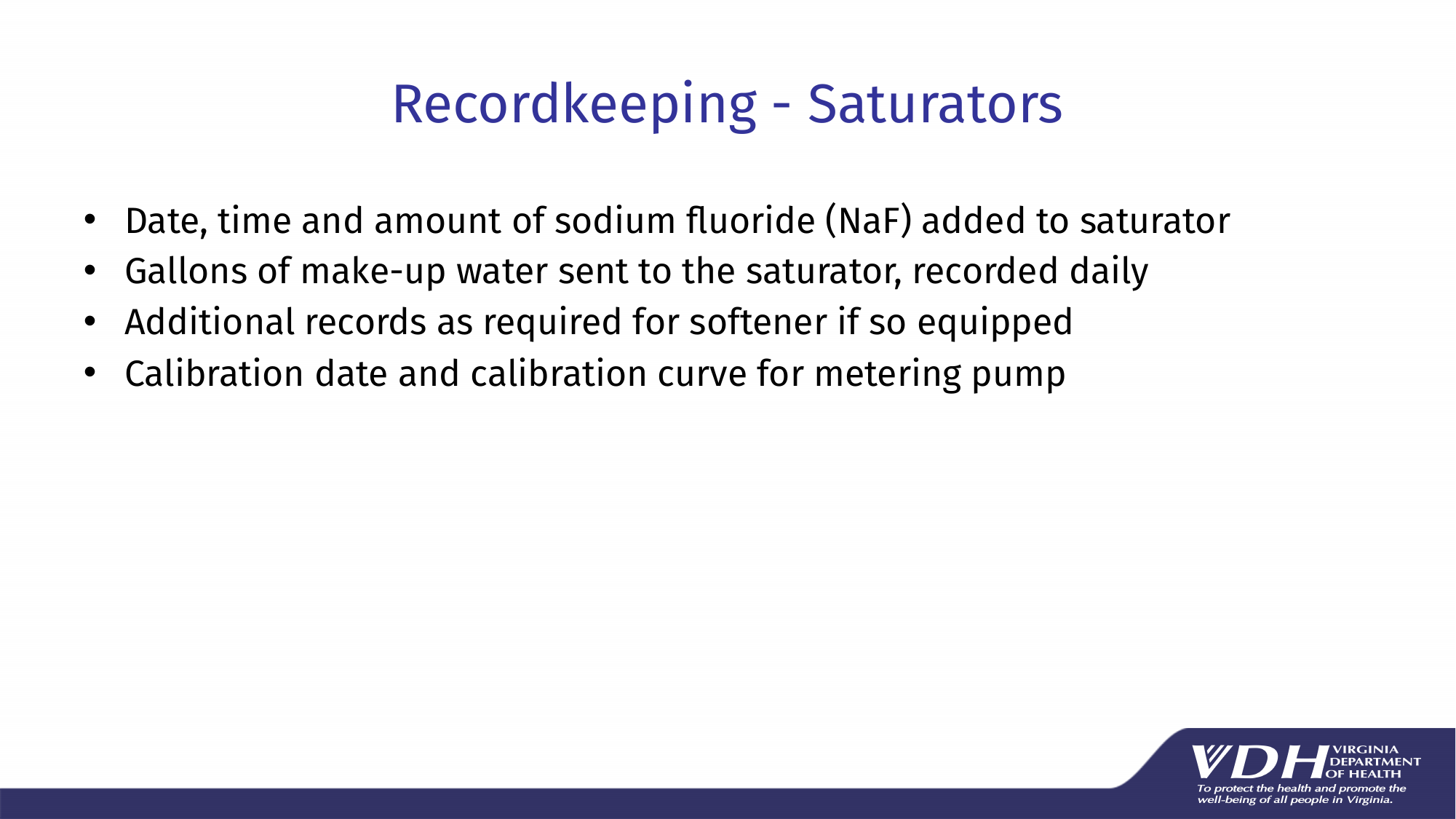

# Recordkeeping - Saturators
Date, time and amount of sodium fluoride (NaF) added to saturator
Gallons of make-up water sent to the saturator, recorded daily
Additional records as required for softener if so equipped
Calibration date and calibration curve for metering pump

47